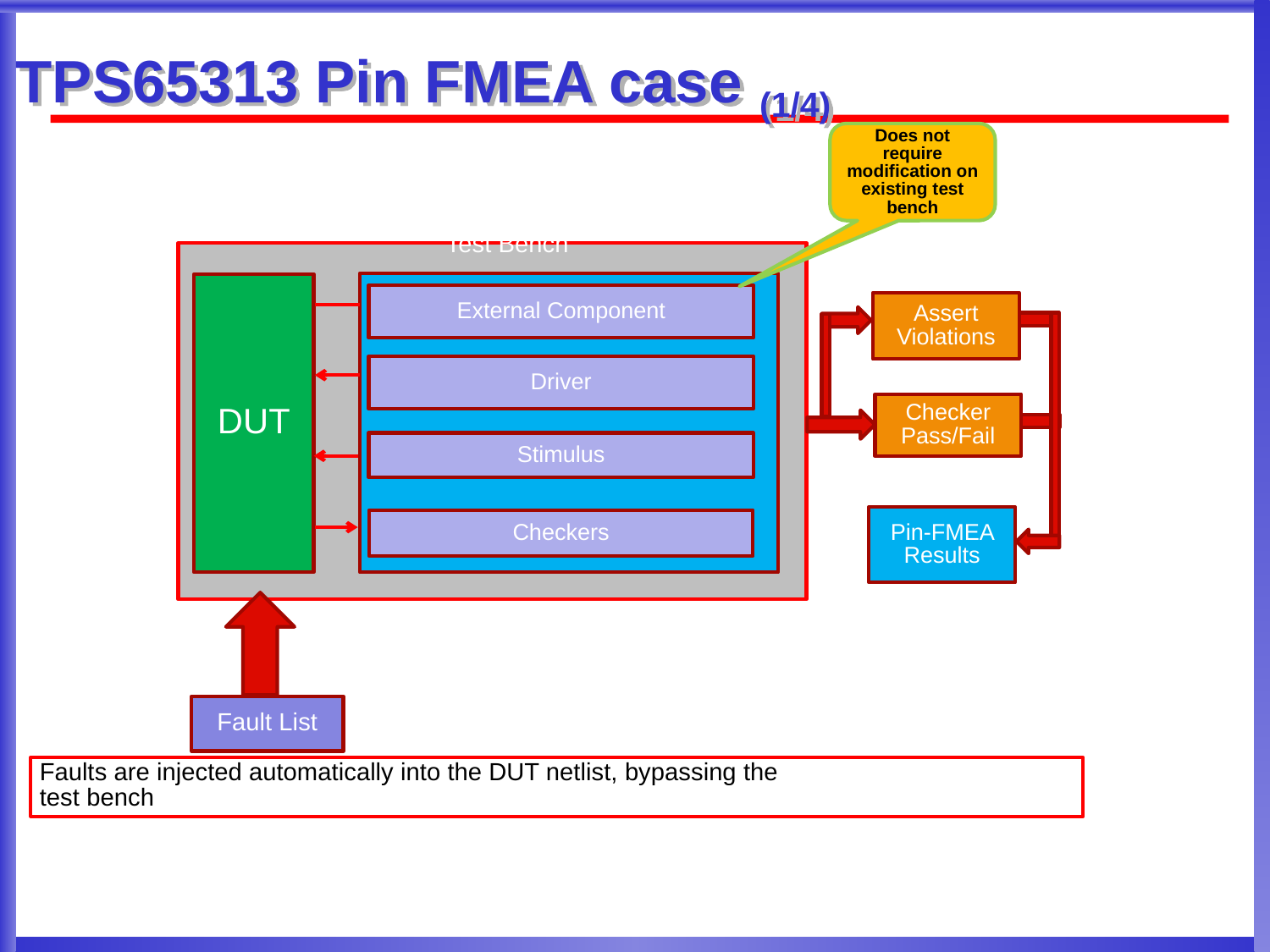

# TPS65313 Pin FMEA case (1/4)
Does not require modification on existing test bench
Test Bench

DUT
External Component
Assert Violations

Driver
Checker Pass/Fail

Stimulus
Pin-FMEA Results
Checkers

Fault List
Faults are injected automatically into the DUT netlist, bypassing the test bench